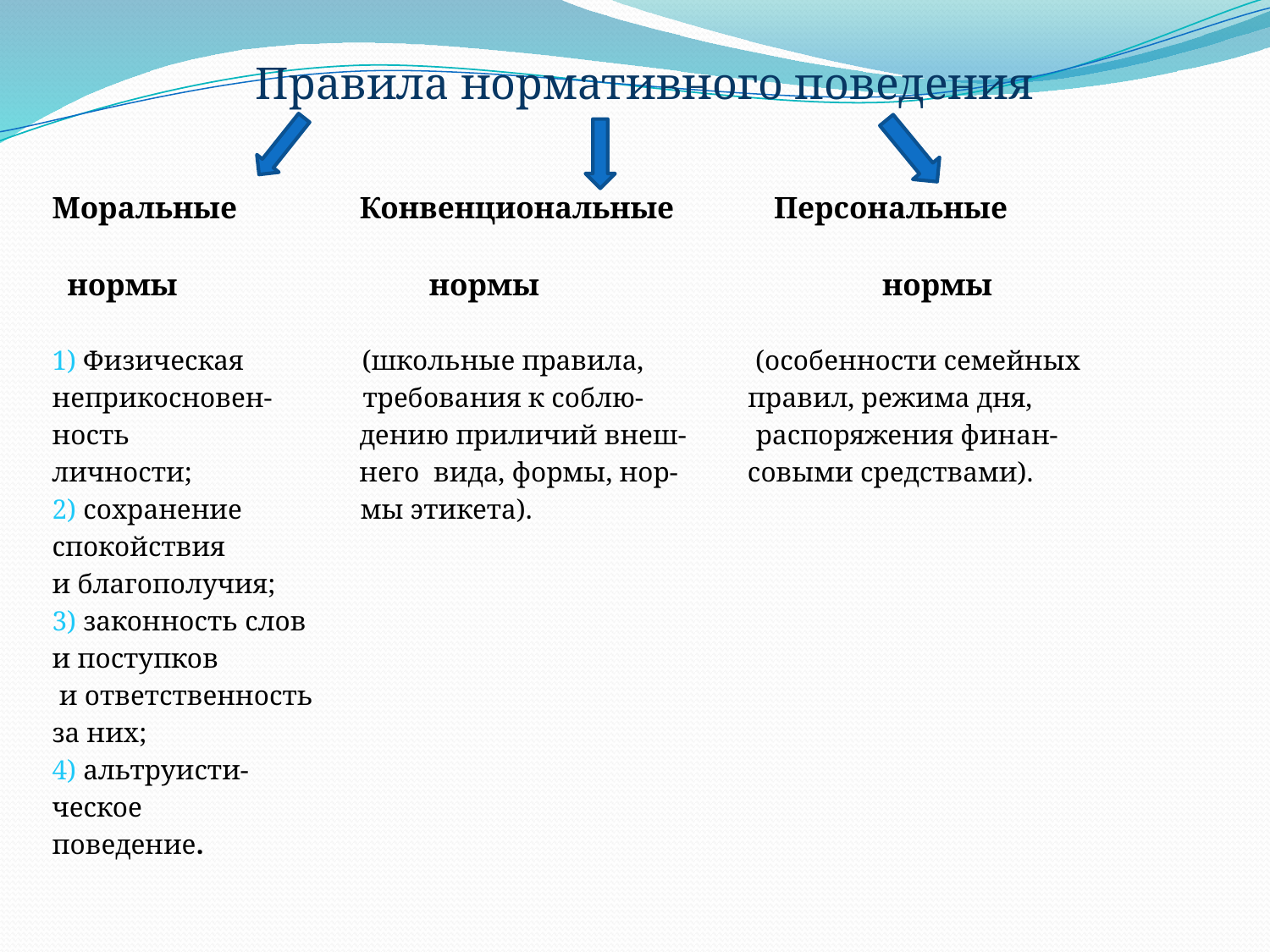

Правила нормативного поведения

Моральные                Конвенциональные             Персональные
  нормы                                 нормы                                             нормы

1) Физическая                 (школьные правила,                (особенности семейных
неприкосновен-             требования к соблю-               правил, режима дня,
ность                                 дению приличий внеш-          распоряжения финан-
личноcти;                        него  вида, формы, нор-          совыми средствами).
2) сохранение                 мы этикета).
спокойствия
и благополучия;
3) законность слов
и поступков
 и ответственность
за них;
4) альтруисти-
ческое
поведение.